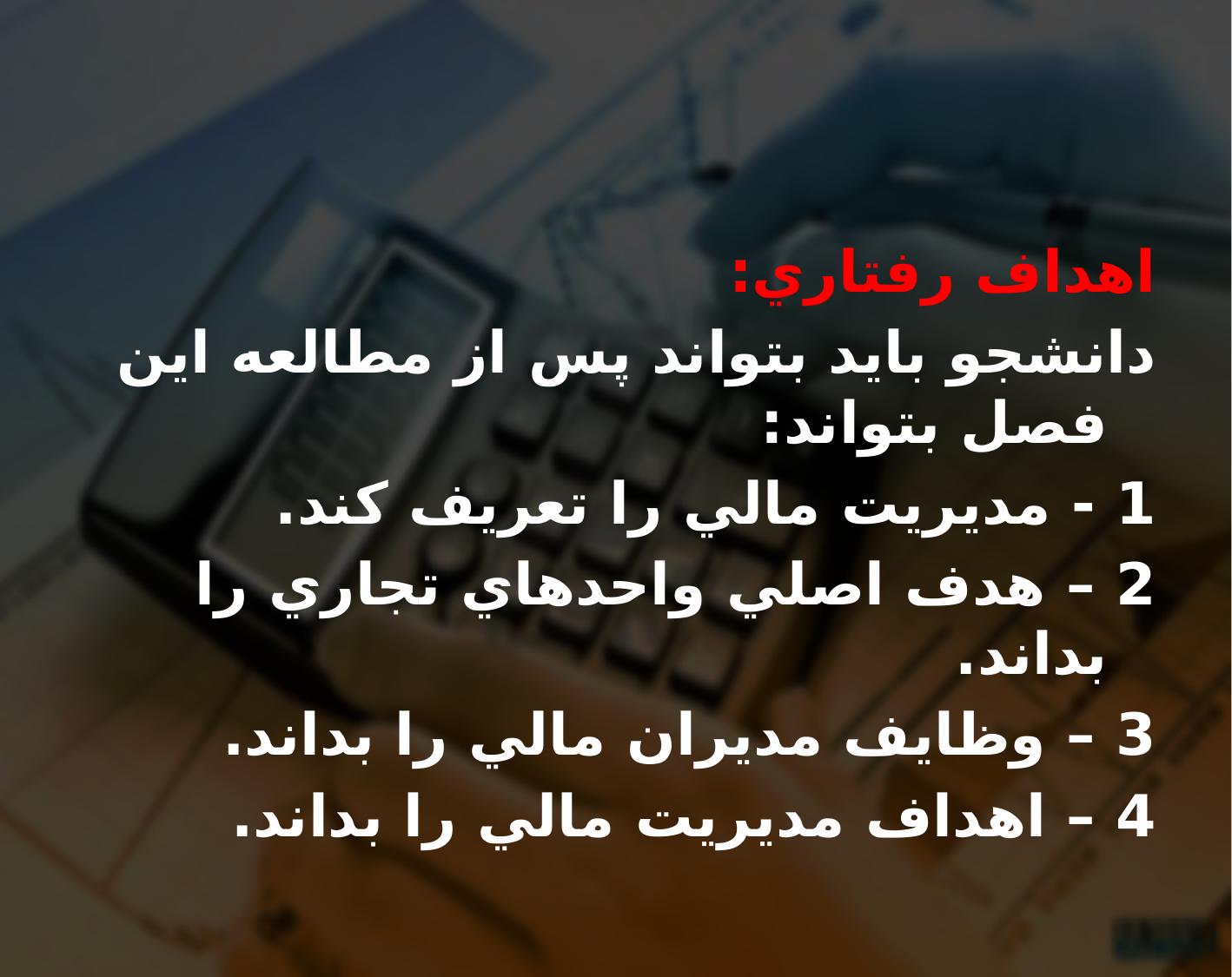

اهداف رفتاري:
دانشجو بايد بتواند پس از مطالعه اين فصل بتواند:
1 - مديريت مالي را تعريف کند.
2 – هدف اصلي واحدهاي تجاري را بداند.
3 – وظايف مديران مالي را بداند.
4 – اهداف مديريت مالي را بداند.